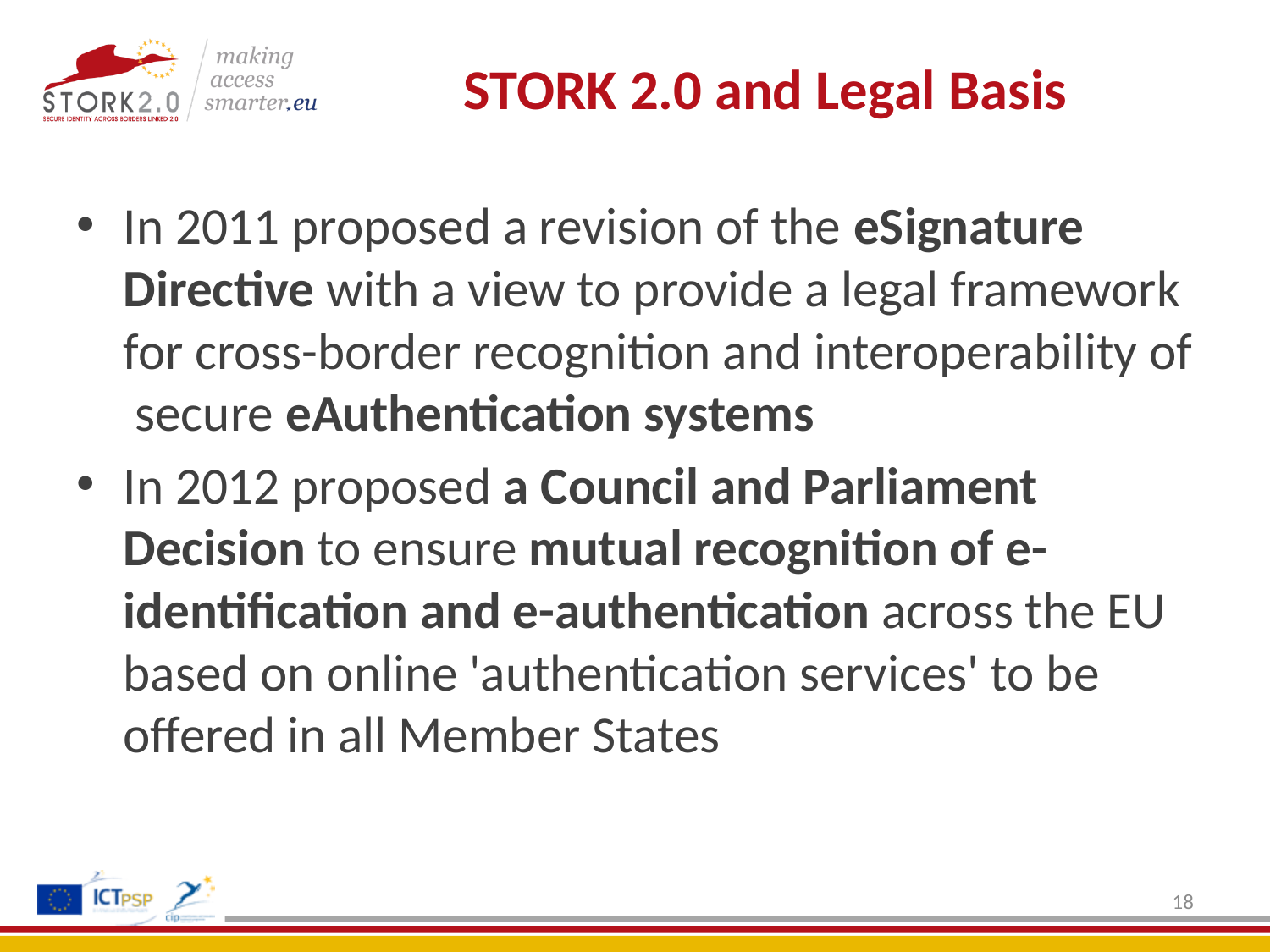

# STORK 2.0 and Legal Basis
In 2011 proposed a revision of the eSignature Directive with a view to provide a legal framework for cross-border recognition and interoperability of  secure eAuthentication systems
In 2012 proposed a Council and Parliament Decision to ensure mutual recognition of e-identification and e-authentication across the EU based on online 'authentication services' to be offered in all Member States

18